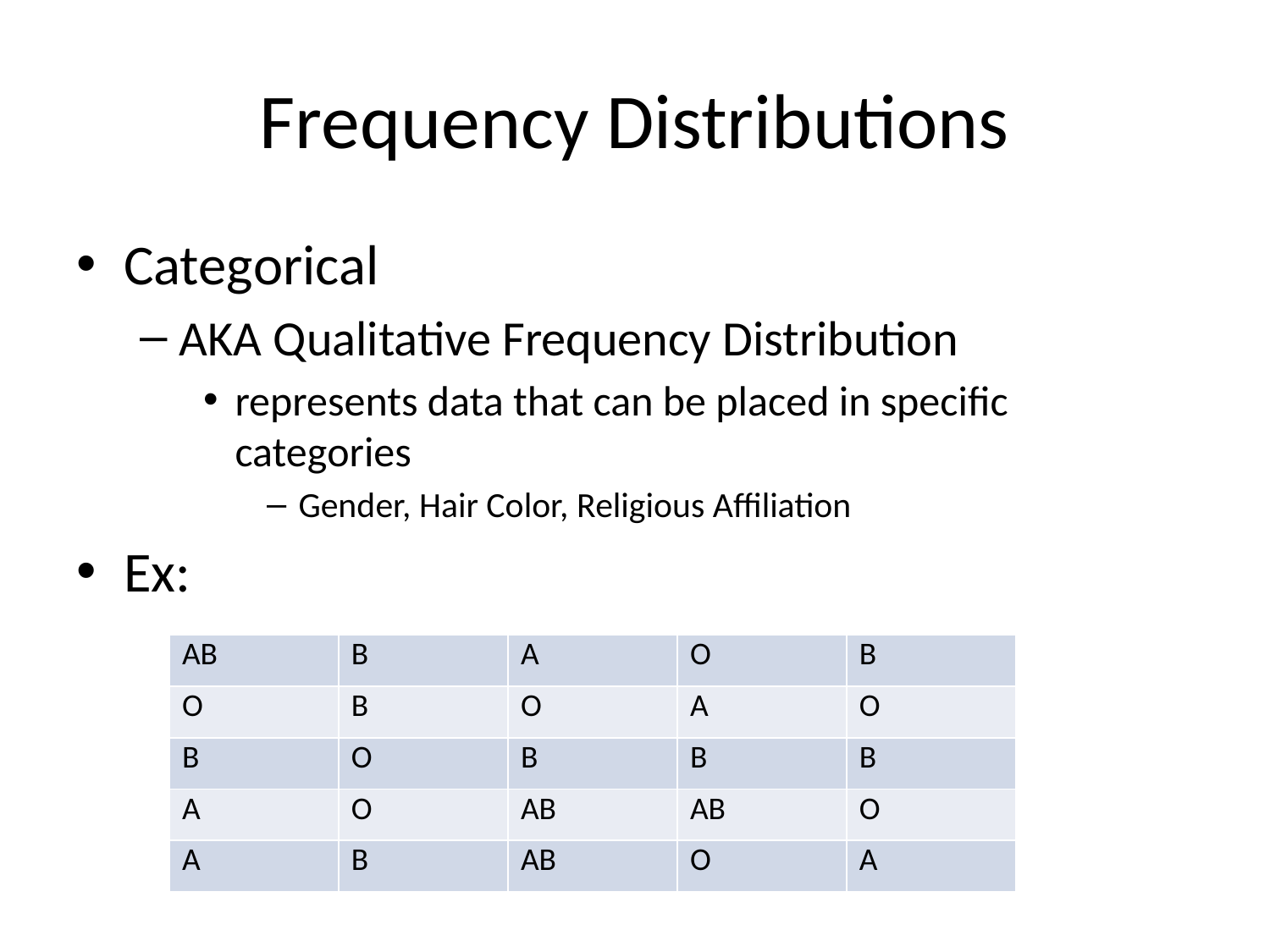

# Frequency Distributions
Categorical
AKA Qualitative Frequency Distribution
represents data that can be placed in specific categories
Gender, Hair Color, Religious Affiliation
Ex:

| AB | B | A | O | B |
| --- | --- | --- | --- | --- |
| O | B | O | A | O |
| B | O | B | B | B |
| A | O | AB | AB | O |
| A | B | AB | O | A |